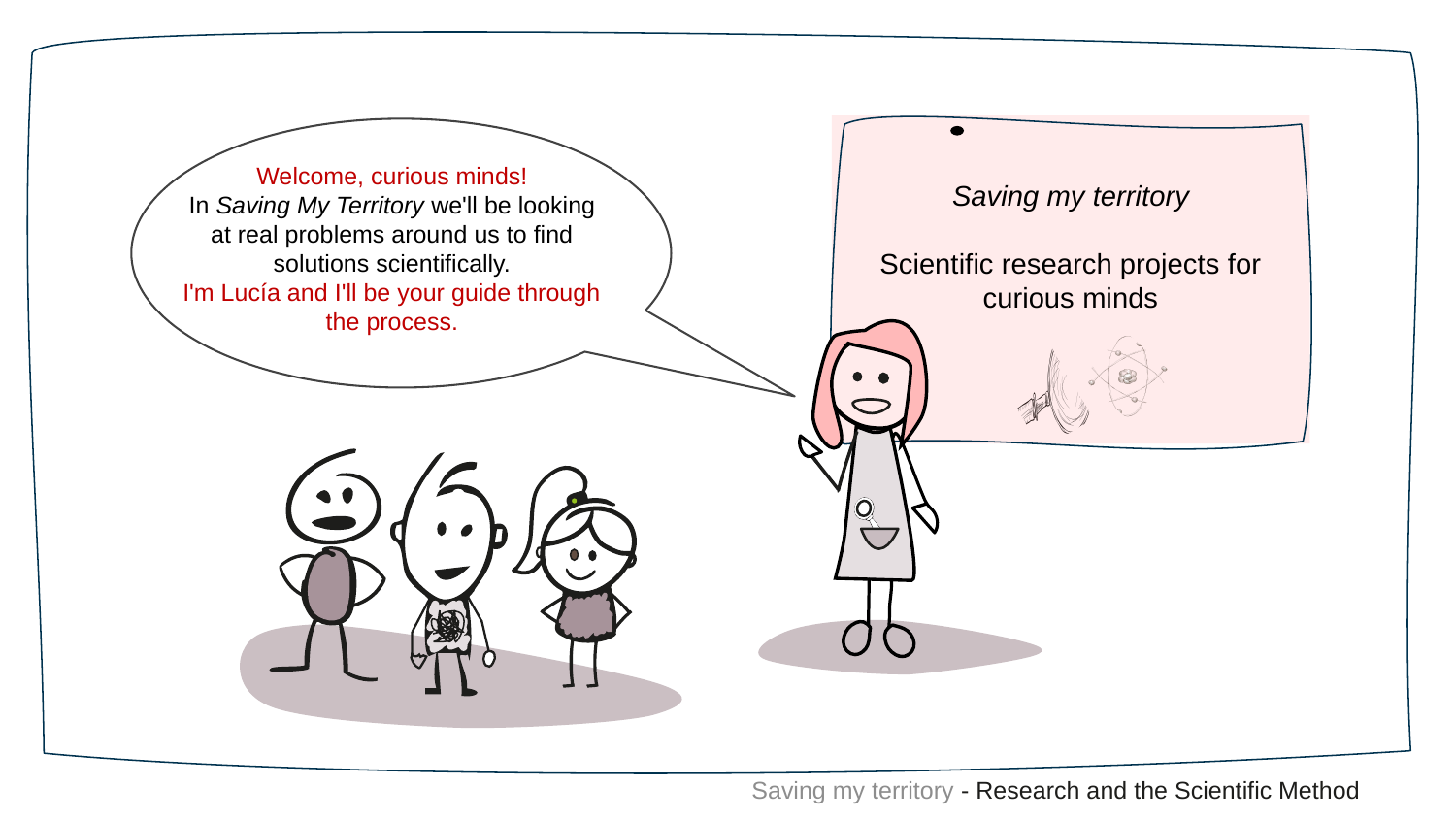

Saving my territory
Scientific research projects for curious minds

Welcome, curious minds!
In Saving My Territory we'll be looking at real problems around us to find solutions scientifically.
I'm Lucía and I'll be your guide through the process.

Saving my territory - Research and the Scientific Method